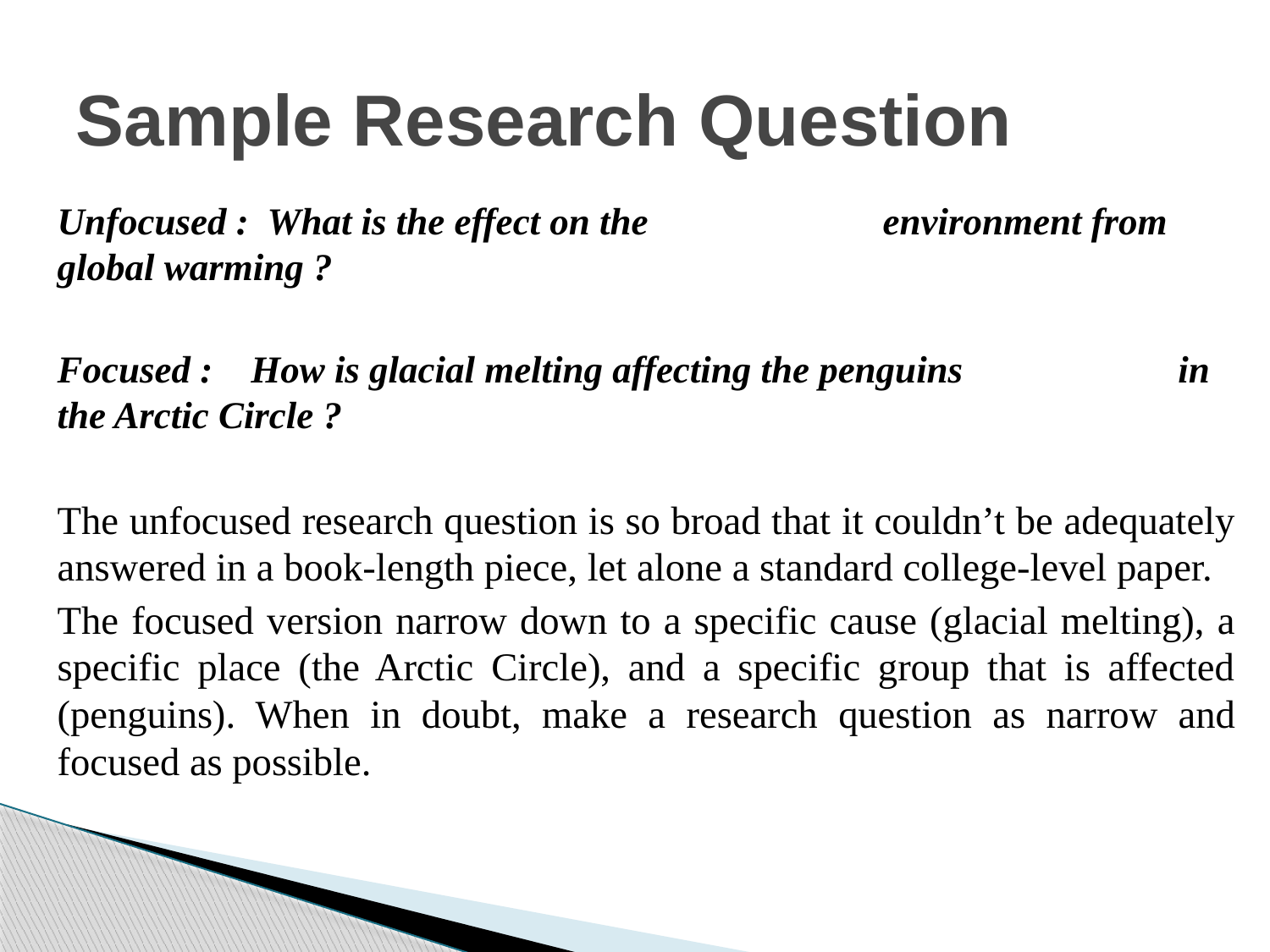

# Sample Research Question
Unfocused :  What is the effect on the 			        		            environment from global warming ?

Focused :    How is glacial melting affecting the penguins   		           in the Arctic Circle ?

The unfocused research question is so broad that it couldn’t be adequately answered in a book-length piece, let alone a standard college-level paper.
The focused version narrow down to a specific cause (glacial melting), a specific place (the Arctic Circle), and a specific group that is affected (penguins). When in doubt, make a research question as narrow and focused as possible.